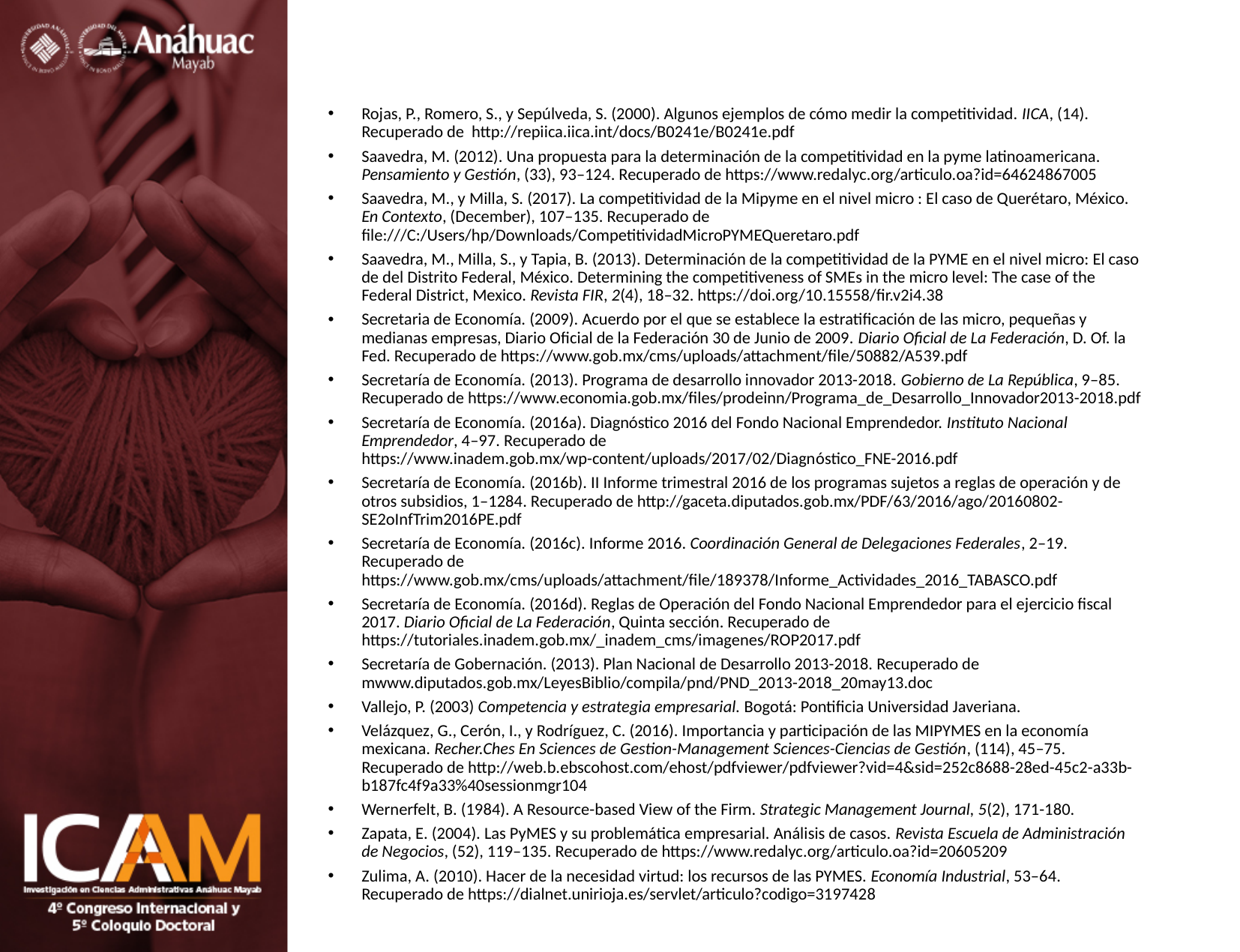

Rojas, P., Romero, S., y Sepúlveda, S. (2000). Algunos ejemplos de cómo medir la competitividad. IICA, (14). Recuperado de  http://repiica.iica.int/docs/B0241e/B0241e.pdf
Saavedra, M. (2012). Una propuesta para la determinación de la competitividad en la pyme latinoamericana. Pensamiento y Gestión, (33), 93–124. Recuperado de https://www.redalyc.org/articulo.oa?id=64624867005
Saavedra, M., y Milla, S. (2017). La competitividad de la Mipyme en el nivel micro : El caso de Querétaro, México. En Contexto, (December), 107–135. Recuperado de file:///C:/Users/hp/Downloads/CompetitividadMicroPYMEQueretaro.pdf
Saavedra, M., Milla, S., y Tapia, B. (2013). Determinación de la competitividad de la PYME en el nivel micro: El caso de del Distrito Federal, México. Determining the competitiveness of SMEs in the micro level: The case of the Federal District, Mexico. Revista FIR, 2(4), 18–32. https://doi.org/10.15558/fir.v2i4.38
Secretaria de Economía. (2009). Acuerdo por el que se establece la estratificación de las micro, pequeñas y medianas empresas, Diario Oficial de la Federación 30 de Junio de 2009. Diario Oficial de La Federación, D. Of. la Fed. Recuperado de https://www.gob.mx/cms/uploads/attachment/file/50882/A539.pdf
Secretaría de Economía. (2013). Programa de desarrollo innovador 2013-2018. Gobierno de La República, 9–85. Recuperado de https://www.economia.gob.mx/files/prodeinn/Programa_de_Desarrollo_Innovador2013-2018.pdf
Secretaría de Economía. (2016a). Diagnóstico 2016 del Fondo Nacional Emprendedor. Instituto Nacional Emprendedor, 4–97. Recuperado de https://www.inadem.gob.mx/wp-content/uploads/2017/02/Diagnóstico_FNE-2016.pdf
Secretaría de Economía. (2016b). II Informe trimestral 2016 de los programas sujetos a reglas de operación y de otros subsidios, 1–1284. Recuperado de http://gaceta.diputados.gob.mx/PDF/63/2016/ago/20160802-SE2oInfTrim2016PE.pdf
Secretaría de Economía. (2016c). Informe 2016. Coordinación General de Delegaciones Federales, 2–19. Recuperado de https://www.gob.mx/cms/uploads/attachment/file/189378/Informe_Actividades_2016_TABASCO.pdf
Secretaría de Economía. (2016d). Reglas de Operación del Fondo Nacional Emprendedor para el ejercicio fiscal 2017. Diario Oficial de La Federación, Quinta sección. Recuperado de https://tutoriales.inadem.gob.mx/_inadem_cms/imagenes/ROP2017.pdf
Secretaría de Gobernación. (2013). Plan Nacional de Desarrollo 2013-2018. Recuperado de mwww.diputados.gob.mx/LeyesBiblio/compila/pnd/PND_2013-2018_20may13.doc
Vallejo, P. (2003) Competencia y estrategia empresarial. Bogotá: Pontificia Universidad Javeriana.
Velázquez, G., Cerón, I., y Rodríguez, C. (2016). Importancia y participación de las MIPYMES en la economía mexicana. Recher.Ches En Sciences de Gestion-Management Sciences-Ciencias de Gestión, (114), 45–75. Recuperado de http://web.b.ebscohost.com/ehost/pdfviewer/pdfviewer?vid=4&sid=252c8688-28ed-45c2-a33b-b187fc4f9a33%40sessionmgr104
Wernerfelt, B. (1984). A Resource-based View of the Firm. Strategic Management Journal, 5(2), 171-180.
Zapata, E. (2004). Las PyMES y su problemática empresarial. Análisis de casos. Revista Escuela de Administración de Negocios, (52), 119–135. Recuperado de https://www.redalyc.org/articulo.oa?id=20605209
Zulima, A. (2010). Hacer de la necesidad virtud: los recursos de las PYMES. Economía Industrial, 53–64. Recuperado de https://dialnet.unirioja.es/servlet/articulo?codigo=3197428